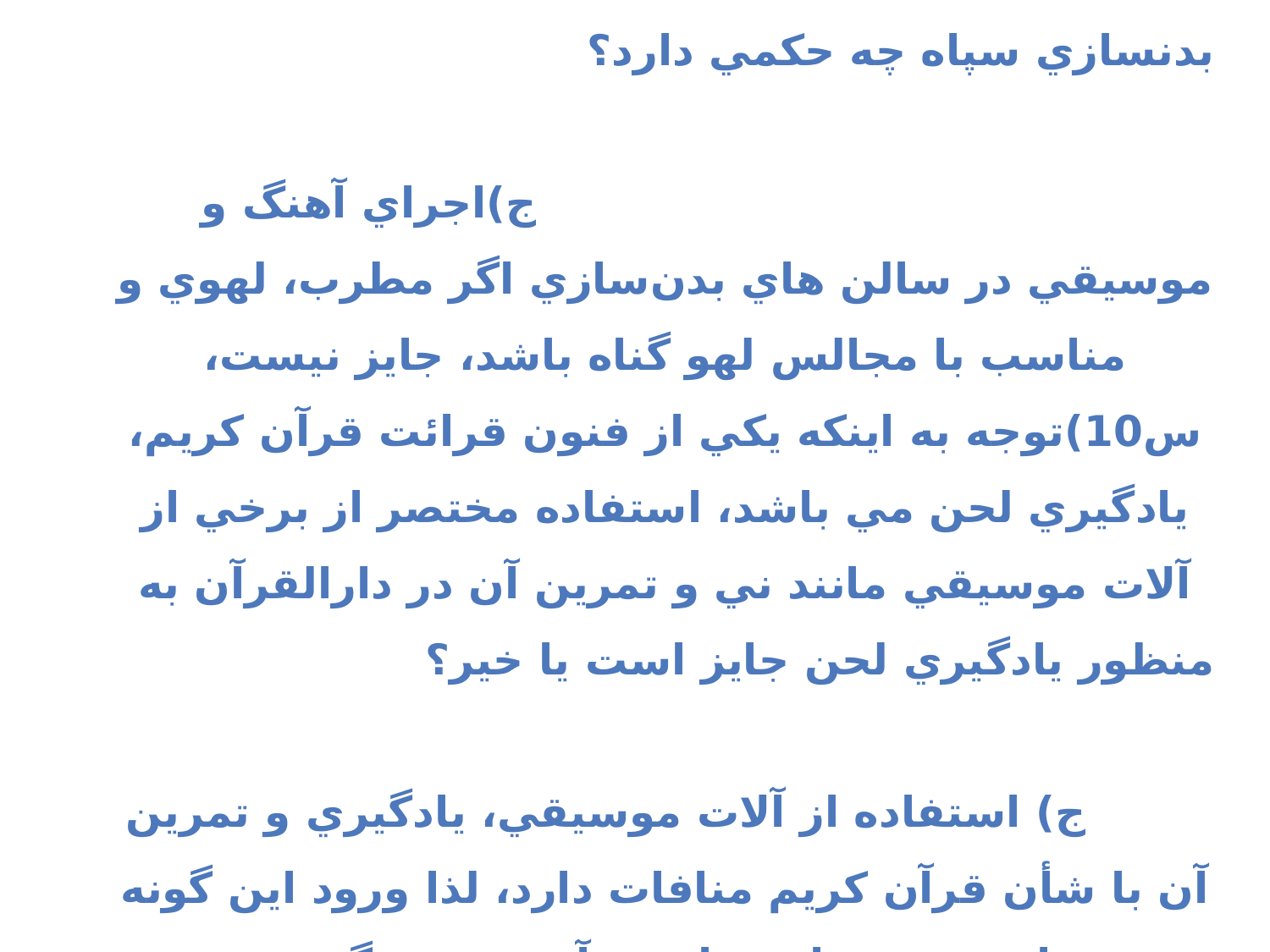

س9) استفاده از آهنگ ها و موسيقي هايي كه در سالن هاي بدنسازي معمول است، در سالن هاي بدنسازي سپاه چه حكمي دارد؟                                                                                                                                                     ج)اجراي آهنگ و موسيقي در سالن هاي بدن‌سازي اگر مطرب، لهوي و مناسب با مجالس لهو گناه باشد، جايز نيست،
س10)توجه به اينكه يكي از فنون قرائت قرآن كريم، يادگيري لحن مي باشد، استفاده مختصر از برخي از آلات موسيقي مانند ني و تمرين آن در دارالقرآن به منظور يادگيري لحن جايز است يا خير؟                                                                                                          ج) استفاده از آلات موسيقي، يادگيري و تمرين آن با شأن قرآن كريم منافات دارد، لذا ورود اين گونه امور در برنامه هاي قرآني پرهيز گردد